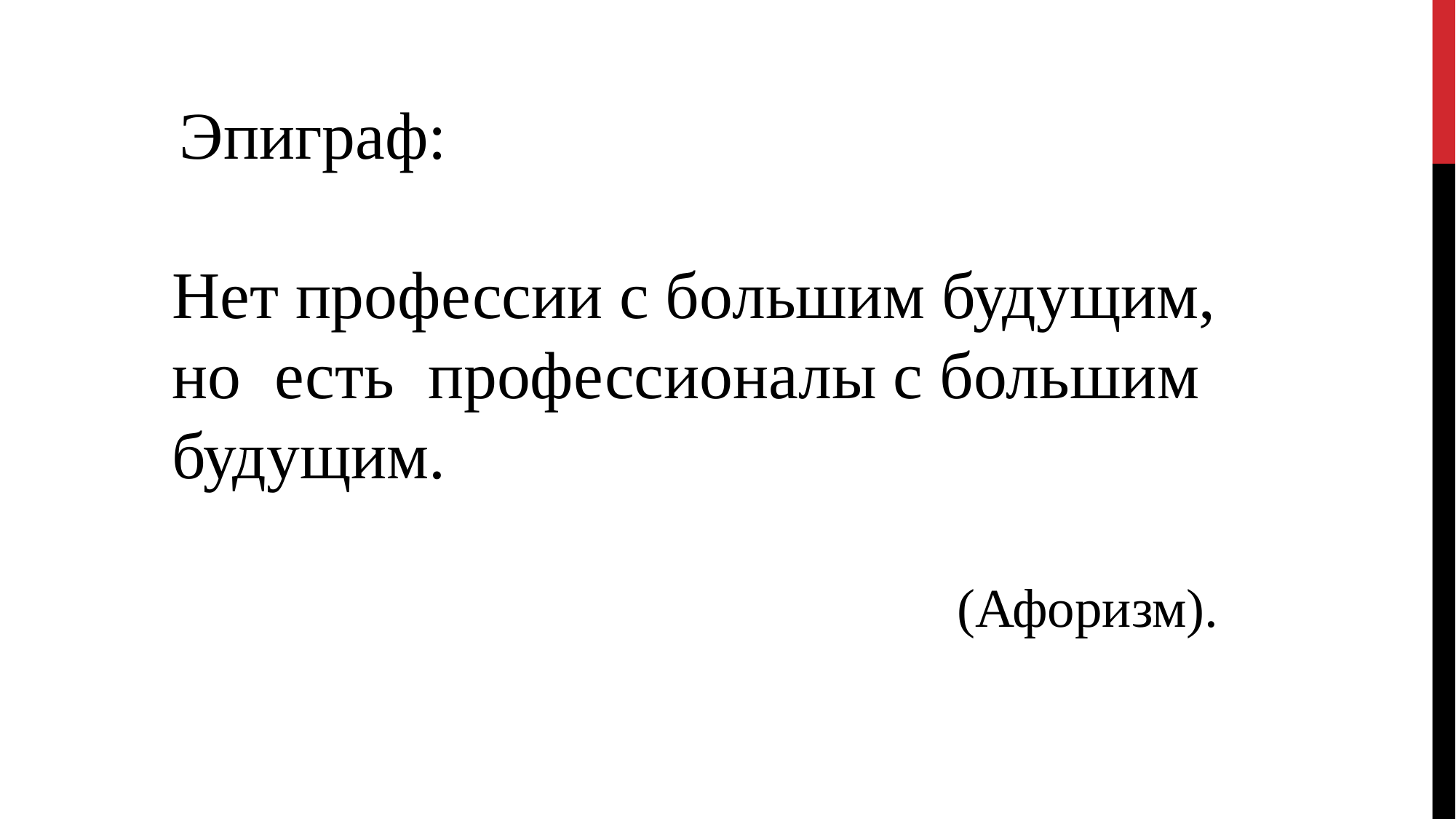

Эпиграф:

Нет профессии с большим будущим, но  есть  профессионалы с большим будущим.

                                                    (Афоризм).